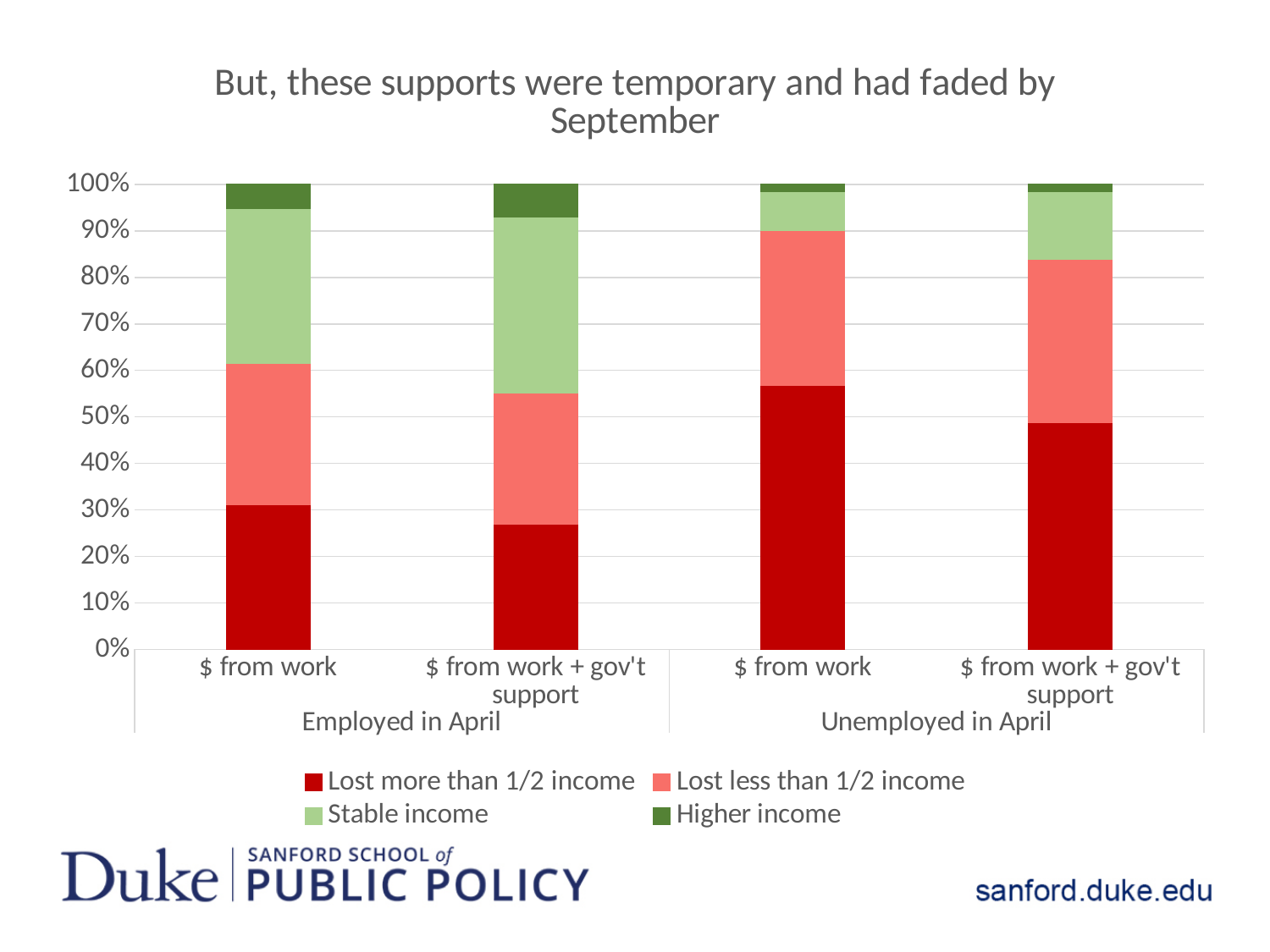

### Chart: But, these supports were temporary and had faded by September

| Category | Lost more than 1/2 income | Lost less than 1/2 income | Stable income | Higher income |
|---|---|---|---|---|
| $ from work | 0.3117 | 0.3027 | 0.3341 | 0.0516 |
| $ from work + gov't support | 0.2686 | 0.2822 | 0.3792 | 0.07 |
| $ from work | 0.5682 | 0.3333 | 0.0833 | 0.0152 |
| $ from work + gov't support | 0.4885 | 0.3511 | 0.145 | 0.0153 |